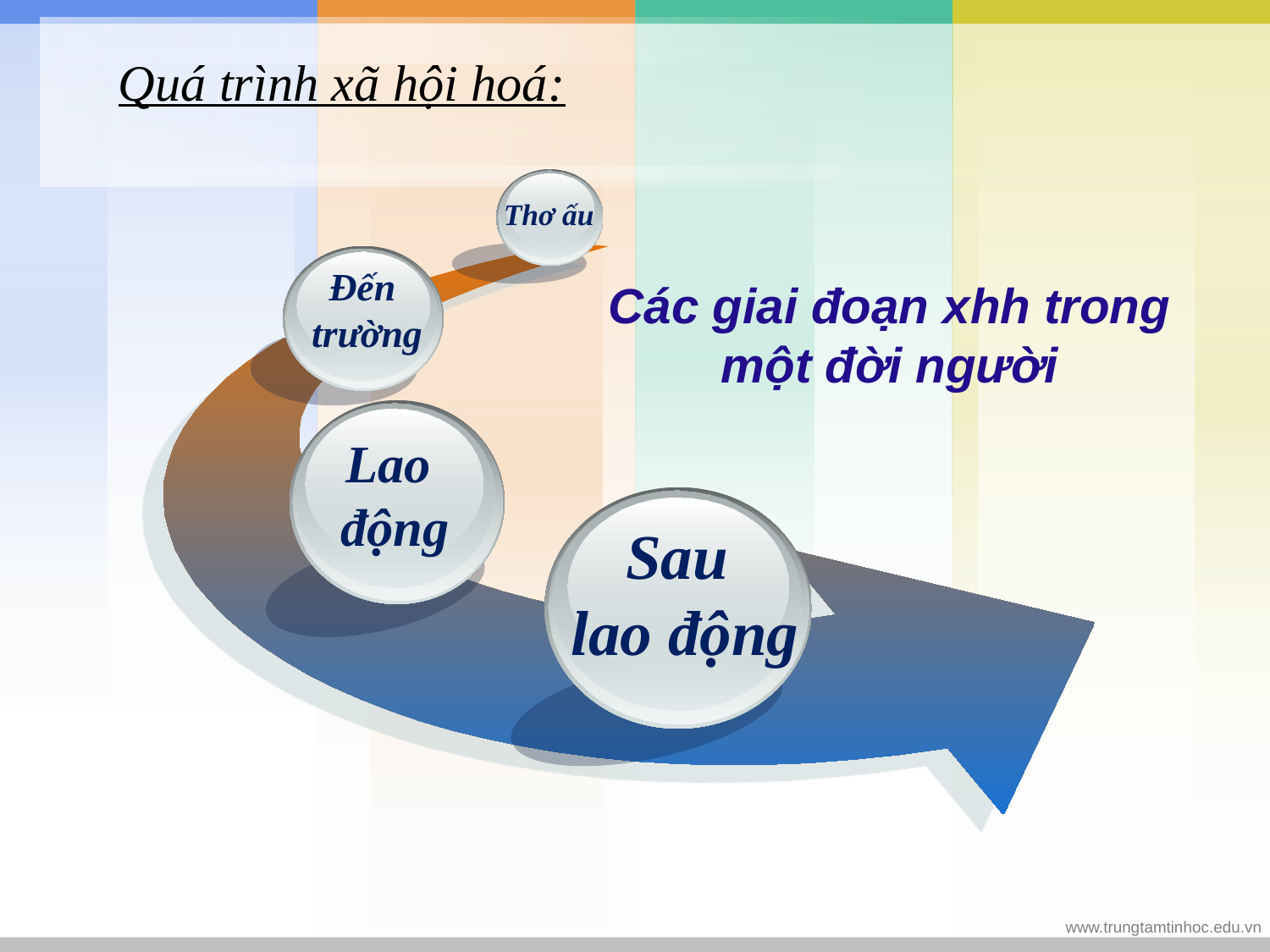

Quá trình xã hội hoá:

Thơ ấu

Đến
 trường
Các giai đoạn xhh trong một đời người

Lao
 động

Sau
lao động